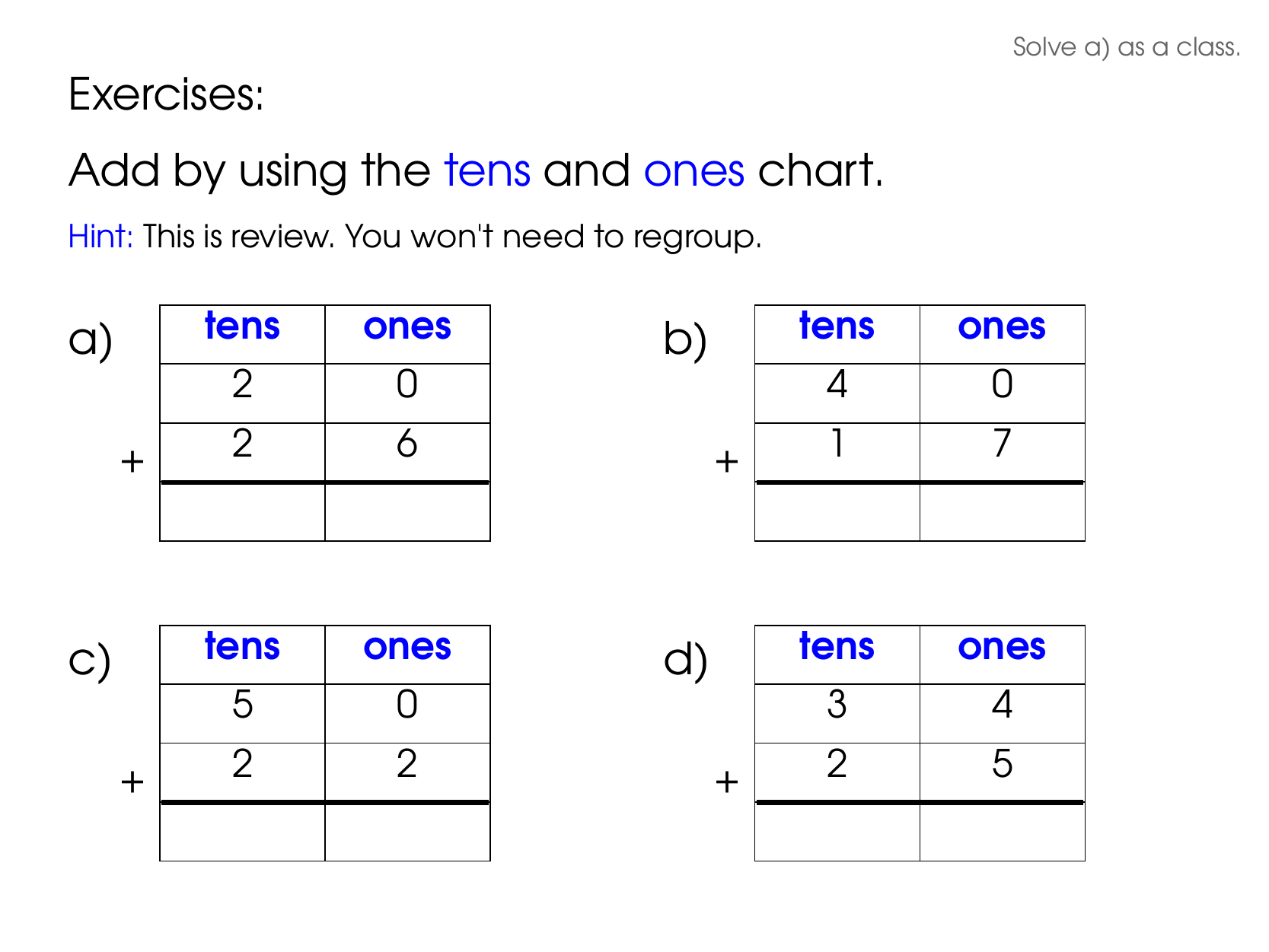

Solve a) as a class.
Exercises:
Add by using the tens and ones chart.
Hint: This is review. You won't need to regroup.
a)
+
b)
+
| tens | ones |
| --- | --- |
| 2 | 0 |
| 2 | 6 |
|  |  |
| tens | ones |
| --- | --- |
| 4 | 0 |
| 1 | 7 |
|  |  |
c)
+
d)
+
| tens | ones |
| --- | --- |
| 5 | 0 |
| 2 | 2 |
|  |  |
| tens | ones |
| --- | --- |
| 3 | 4 |
| 2 | 5 |
|  |  |